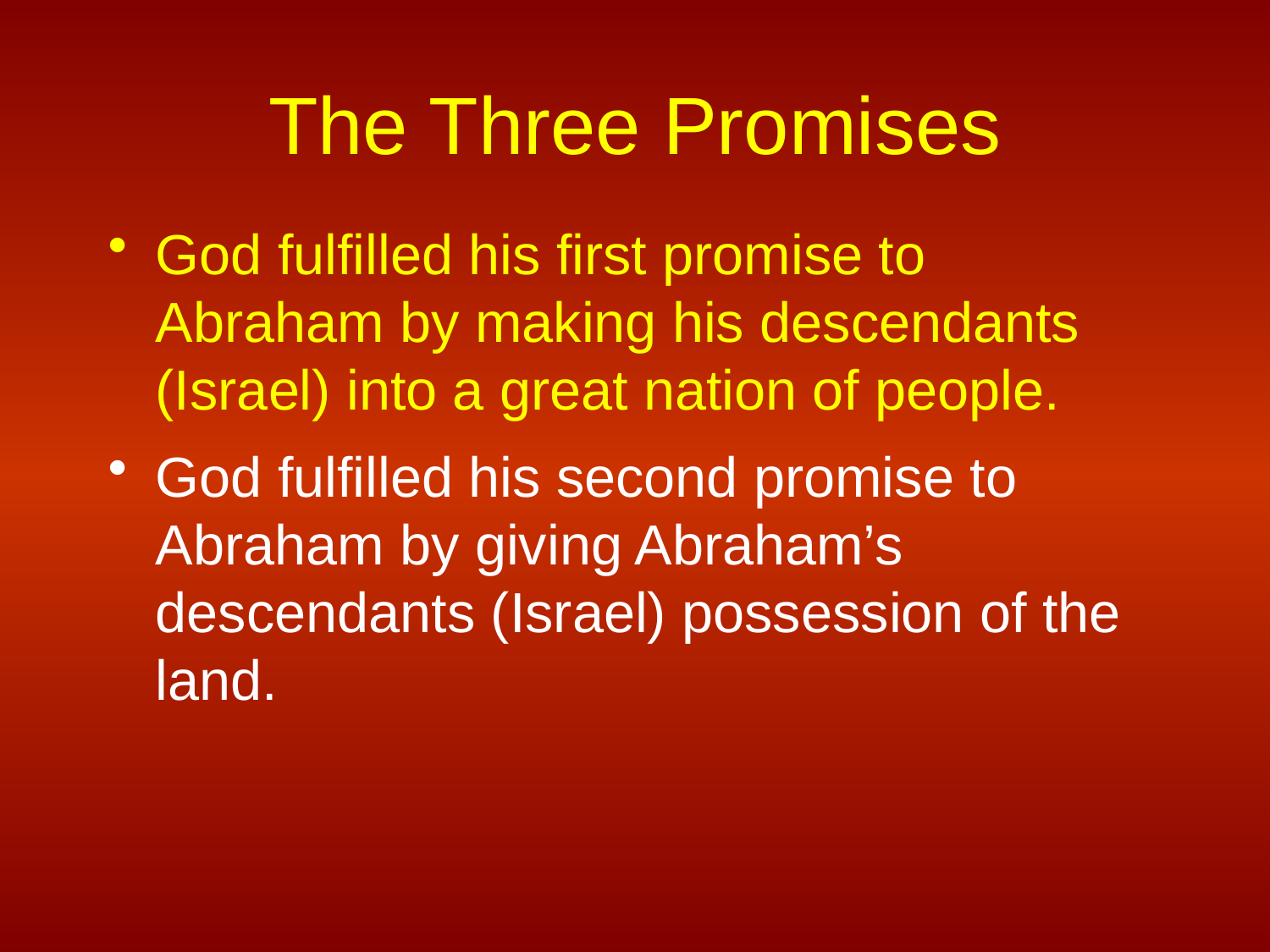

# The Three Promises
God fulfilled his first promise to Abraham by making his descendants (Israel) into a great nation of people.
God fulfilled his second promise to Abraham by giving Abraham’s descendants (Israel) possession of the land.